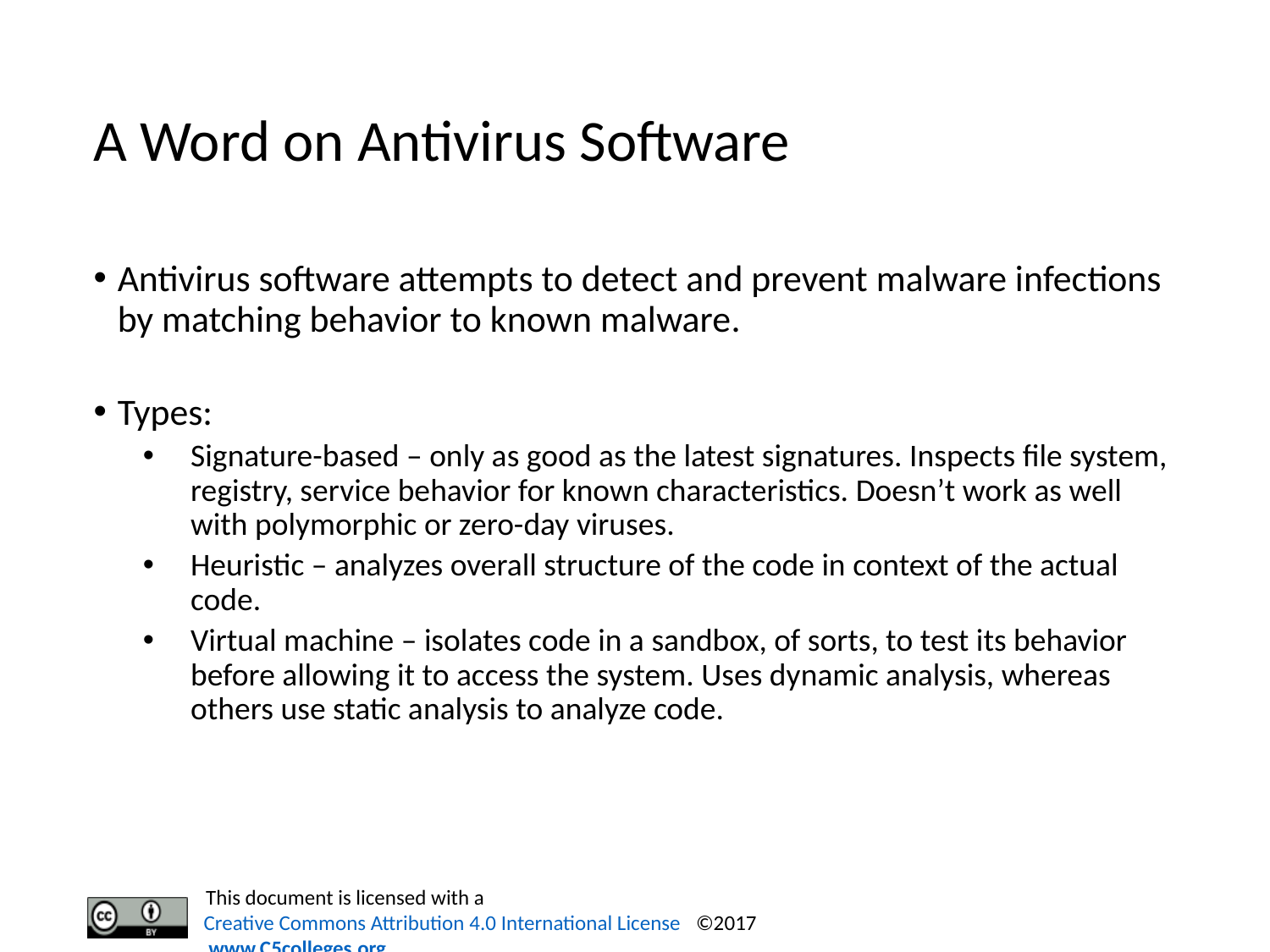

# A Word on Antivirus Software
Antivirus software attempts to detect and prevent malware infections by matching behavior to known malware.
Types:
Signature-based – only as good as the latest signatures. Inspects file system, registry, service behavior for known characteristics. Doesn’t work as well with polymorphic or zero-day viruses.
Heuristic – analyzes overall structure of the code in context of the actual code.
Virtual machine – isolates code in a sandbox, of sorts, to test its behavior before allowing it to access the system. Uses dynamic analysis, whereas others use static analysis to analyze code.